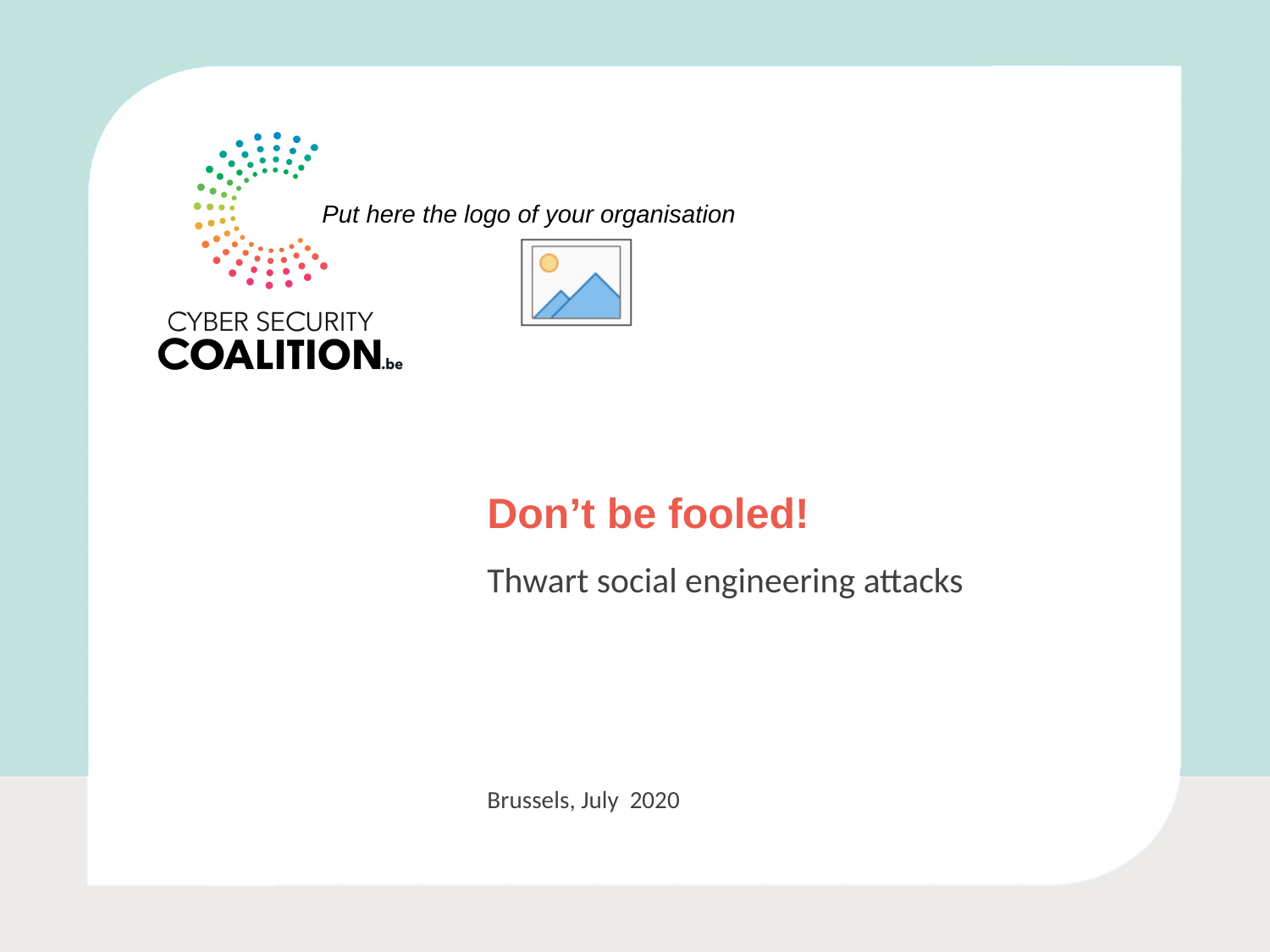

Don’t be fooled!
Thwart social engineering attacks
Brussels, July  2020